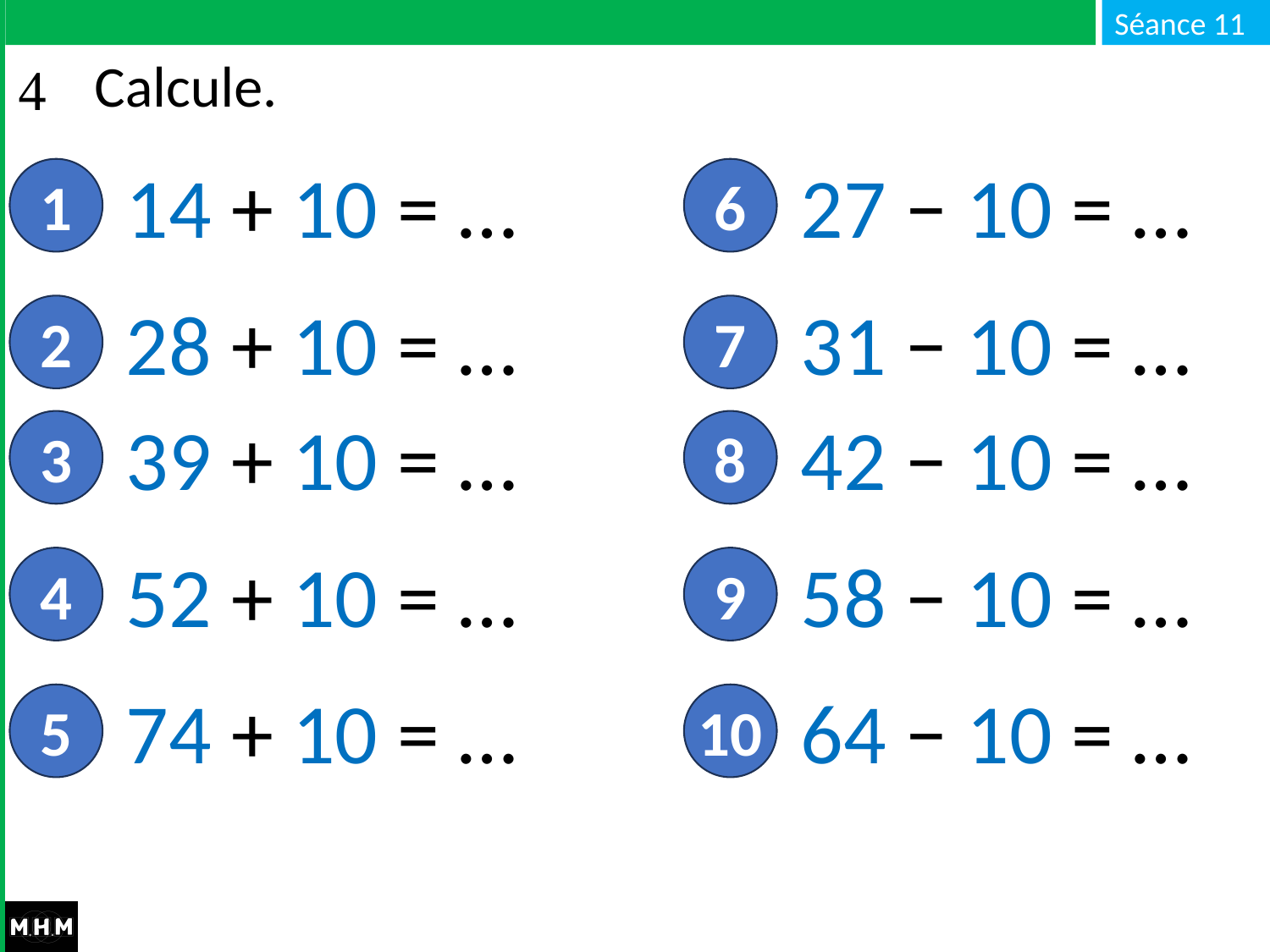

# Calcule.
14 + 10 = …
27 − 10 = …
1
6
28 + 10 = …
31 − 10 = …
2
7
39 + 10 = …
42 − 10 = …
3
8
52 + 10 = …
58 − 10 = …
4
9
74 + 10 = …
64 − 10 = …
5
10